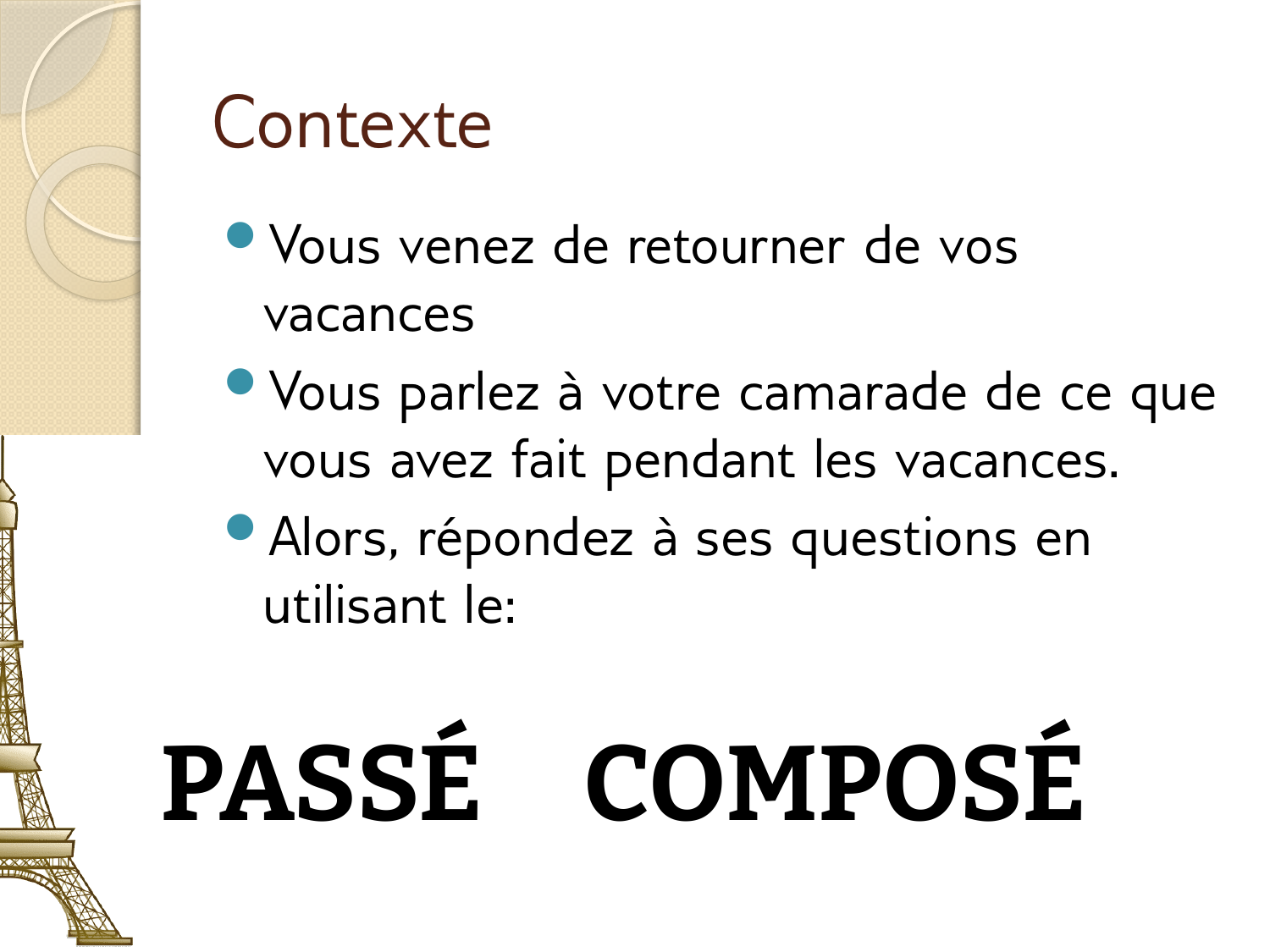

# Contexte
Vous venez de retourner de vos vacances
Vous parlez à votre camarade de ce que vous avez fait pendant les vacances.
Alors, répondez à ses questions en utilisant le:
PASSÉ
COMPOSÉ